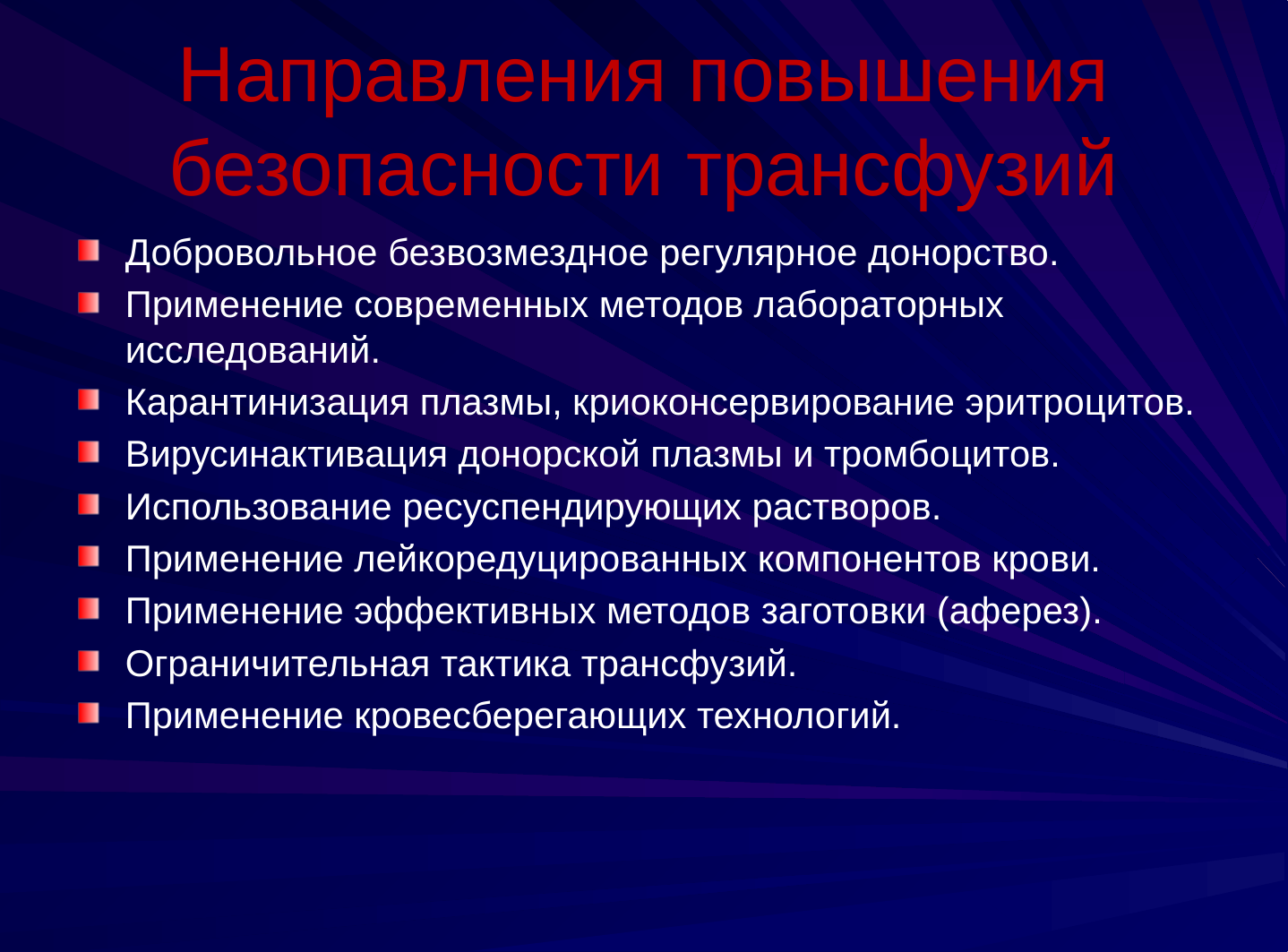

# Направления повышения безопасности трансфузий
Добровольное безвозмездное регулярное донорство.
Применение современных методов лабораторных исследований.
Карантинизация плазмы, криоконсервирование эритроцитов.
Вирусинактивация донорской плазмы и тромбоцитов.
Использование ресуспендирующих растворов.
Применение лейкоредуцированных компонентов крови.
Применение эффективных методов заготовки (аферез).
Ограничительная тактика трансфузий.
Применение кровесберегающих технологий.